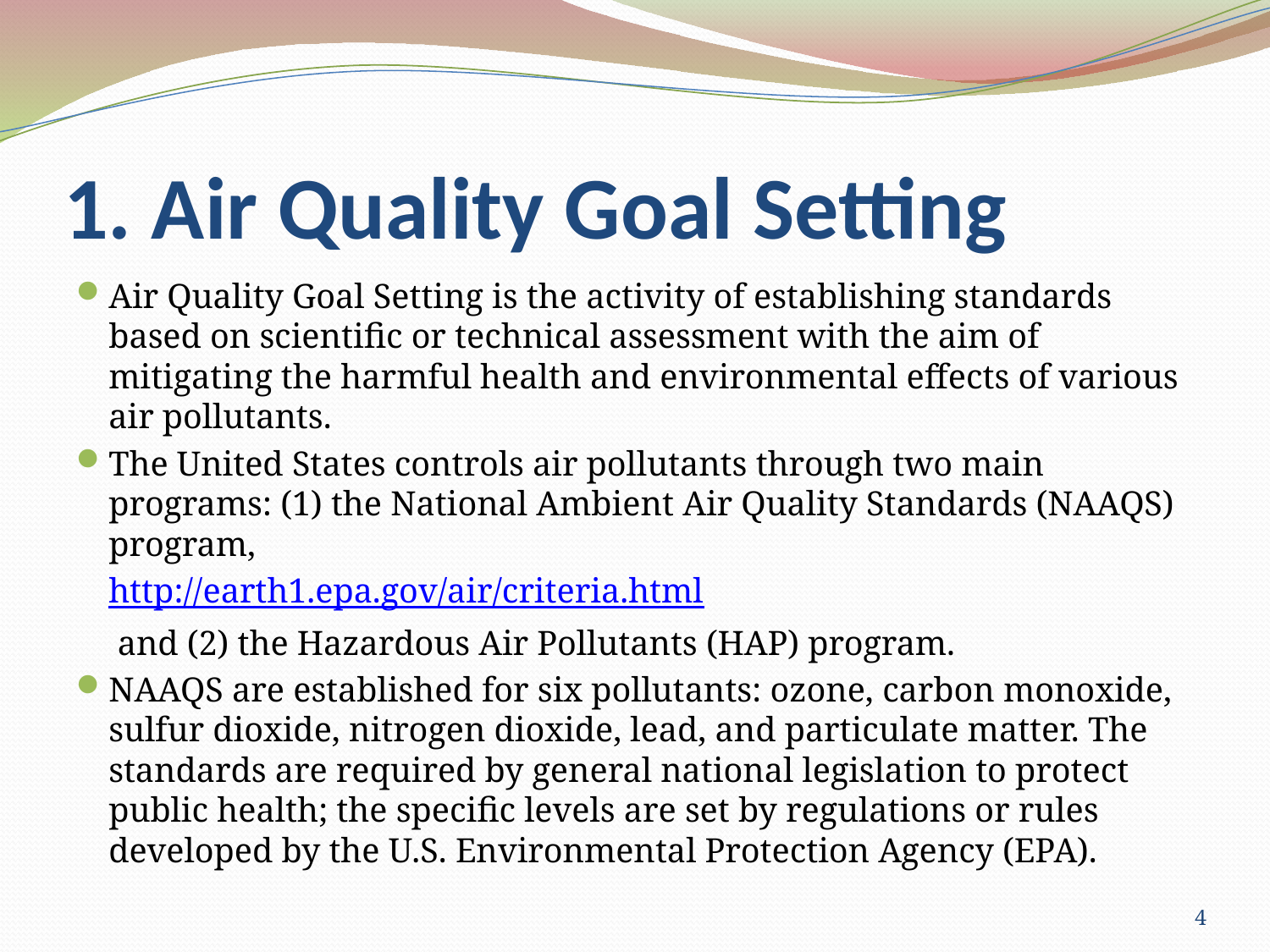

# 1. Air Quality Goal Setting
Air Quality Goal Setting is the activity of establishing standards based on scientific or technical assessment with the aim of mitigating the harmful health and environmental effects of various air pollutants.
The United States controls air pollutants through two main programs: (1) the National Ambient Air Quality Standards (NAAQS) program,
	http://earth1.epa.gov/air/criteria.html
	 and (2) the Hazardous Air Pollutants (HAP) program.
NAAQS are established for six pollutants: ozone, carbon monoxide, sulfur dioxide, nitrogen dioxide, lead, and particulate matter. The standards are required by general national legislation to protect public health; the specific levels are set by regulations or rules developed by the U.S. Environmental Protection Agency (EPA).
4